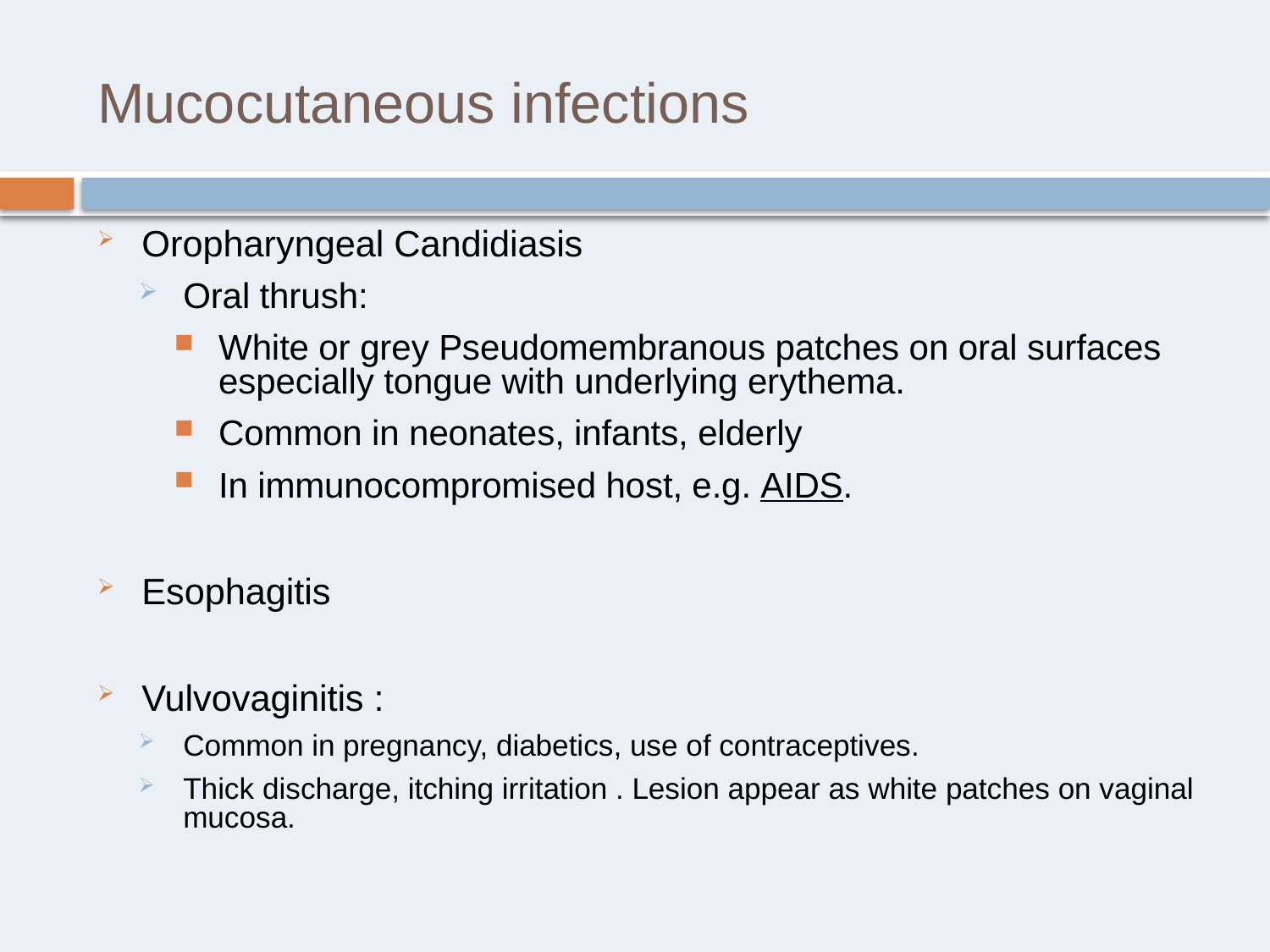

# Mucocutaneous infections
Oropharyngeal Candidiasis
Oral thrush:
White or grey Pseudomembranous patches on oral surfaces especially tongue with underlying erythema.
Common in neonates, infants, elderly
In immunocompromised host, e.g. AIDS.

Esophagitis

Vulvovaginitis :
Common in pregnancy, diabetics, use of contraceptives.
Thick discharge, itching irritation . Lesion appear as white patches on vaginal mucosa.